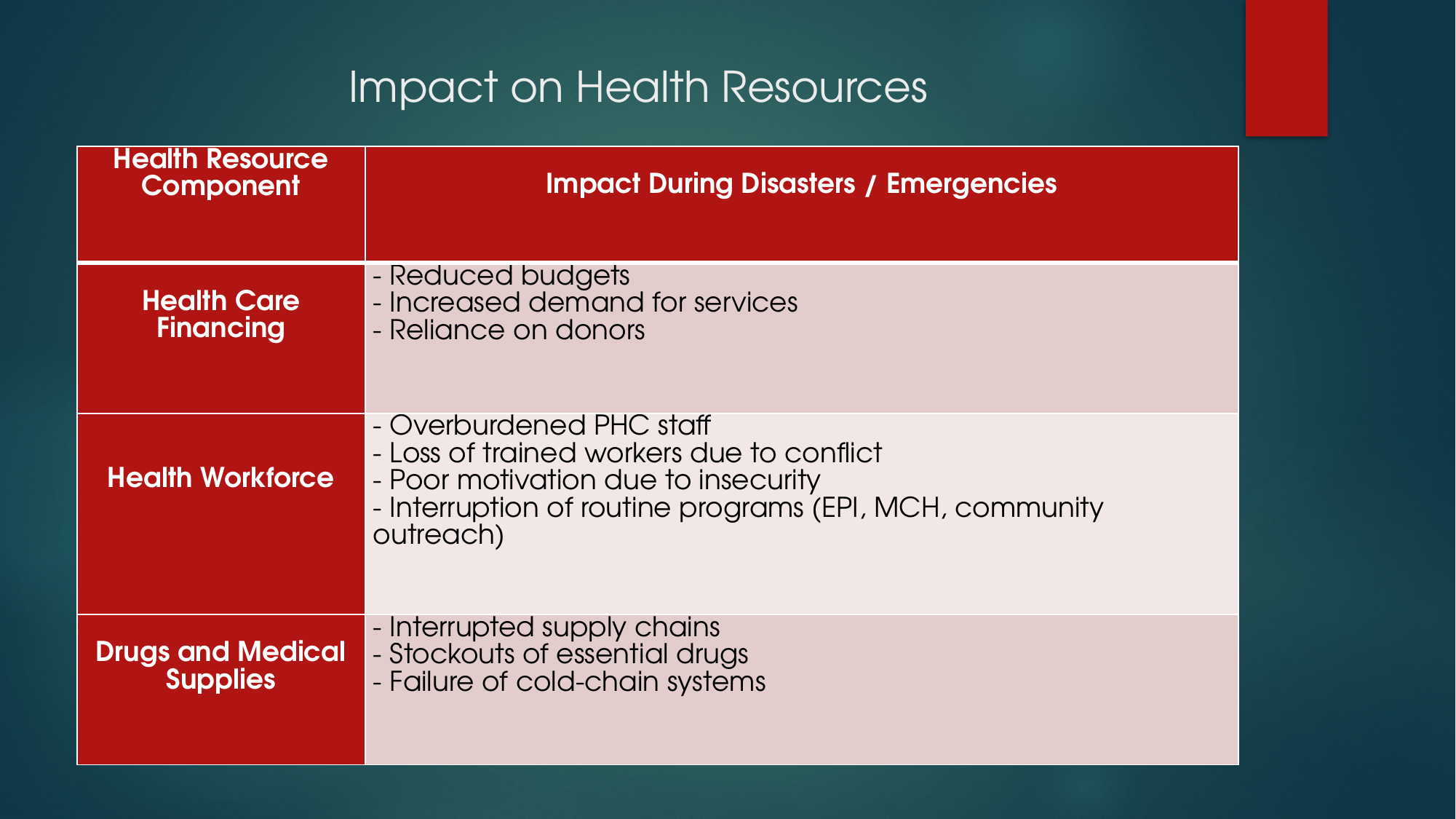

# Impact on Health Resources
| Health Resource Component | Impact During Disasters / Emergencies |
| --- | --- |
| Health Care Financing | - Reduced budgets - Increased demand for services - Reliance on donors |
| Health Workforce | - Overburdened PHC staff - Loss of trained workers due to conflict - Poor motivation due to insecurity - Interruption of routine programs (EPI, MCH, community outreach) |
| Drugs and Medical Supplies | - Interrupted supply chains - Stockouts of essential drugs - Failure of cold-chain systems |